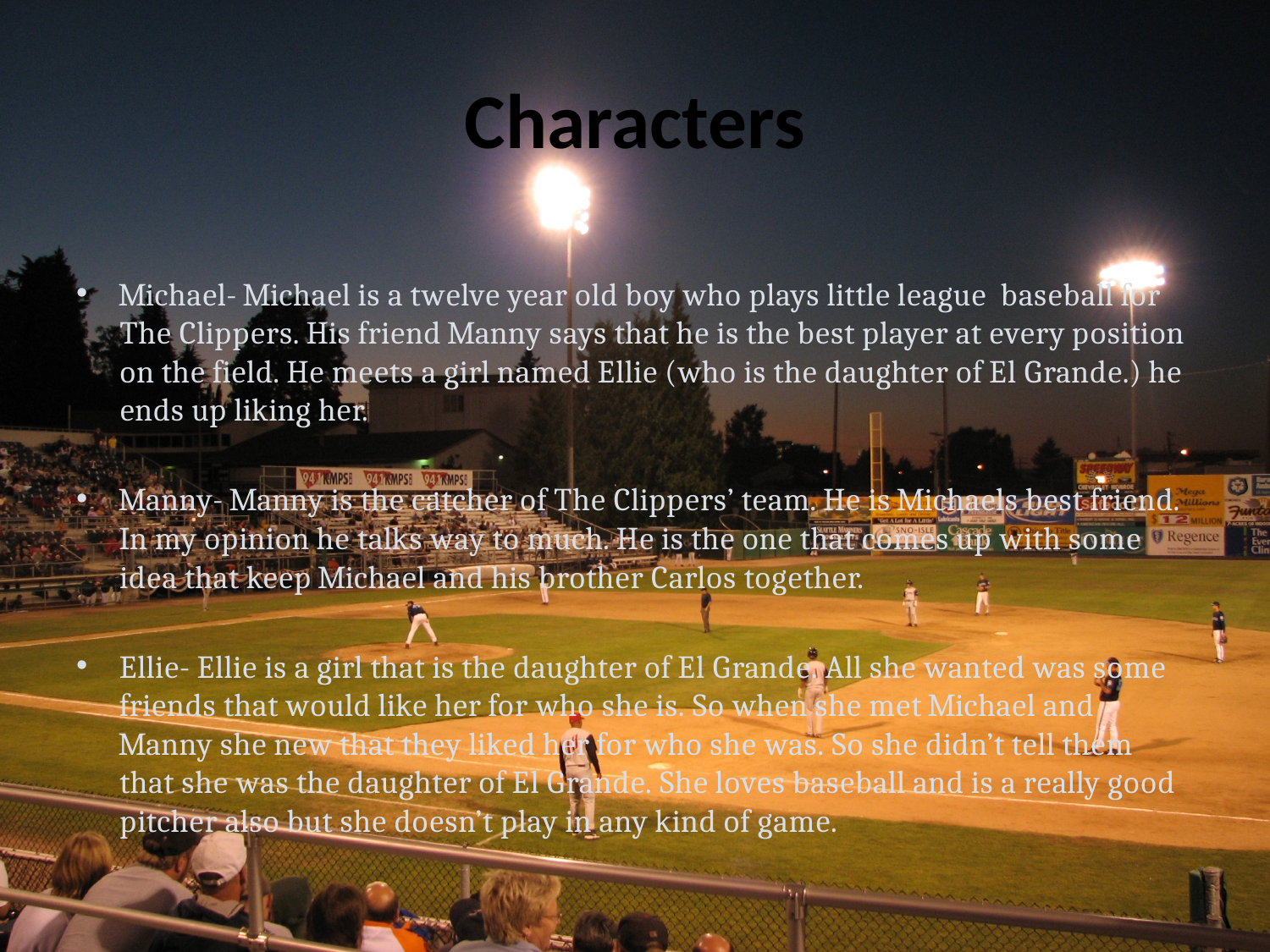

# Characters

Michael- Michael is a twelve year old boy who plays little league  baseball for The Clippers. His friend Manny says that he is the best player at every position on the field. He meets a girl named Ellie (who is the daughter of El Grande.) he ends up liking her.

Manny- Manny is the catcher of The Clippers’ team. He is Michaels best friend. In my opinion he talks way to much. He is the one that comes up with some idea that keep Michael and his brother Carlos together.

Ellie- Ellie is a girl that is the daughter of El Grande. All she wanted was some friends that would like her for who she is. So when she met Michael and Manny she new that they liked her for who she was. So she didn’t tell them that she was the daughter of El Grande. She loves baseball and is a really good pitcher also but she doesn’t play in any kind of game.